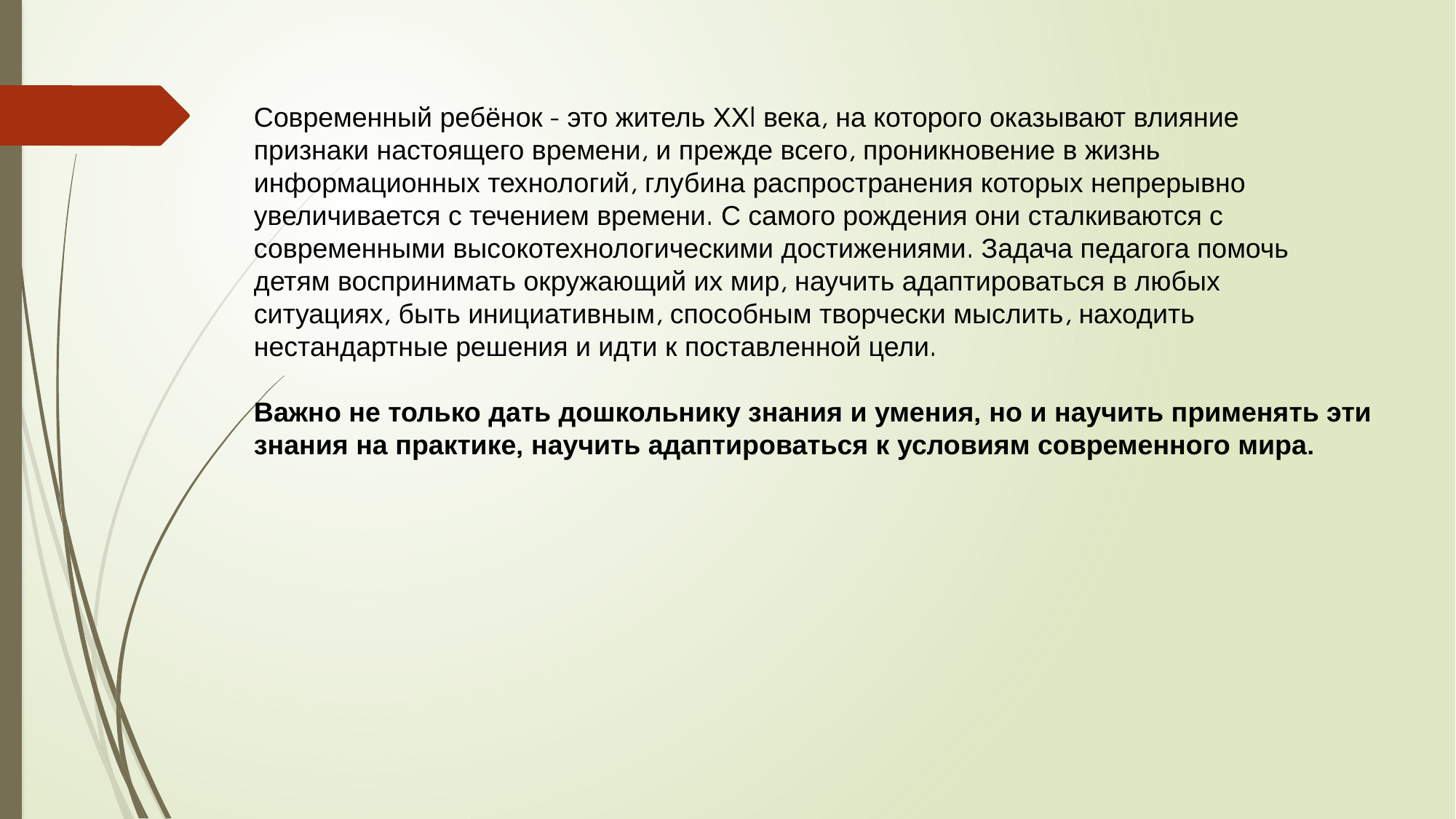

Современный ребёнок - это житель ХХI века, на которого оказывают влияние
признаки настоящего времени, и прежде всего, проникновение в жизнь
информационных технологий, глубина распространения которых непрерывно
увеличивается с течением времени. С самого рождения они сталкиваются с
современными высокотехнологическими достижениями. Задача педагога помочь
детям воспринимать окружающий их мир, научить адаптироваться в любых
ситуациях, быть инициативным, способным творчески мыслить, находить
нестандартные решения и идти к поставленной цели.

Важно не только дать дошкольнику знания и умения, но и научить применять эти
знания на практике, научить адаптироваться к условиям современного мира.